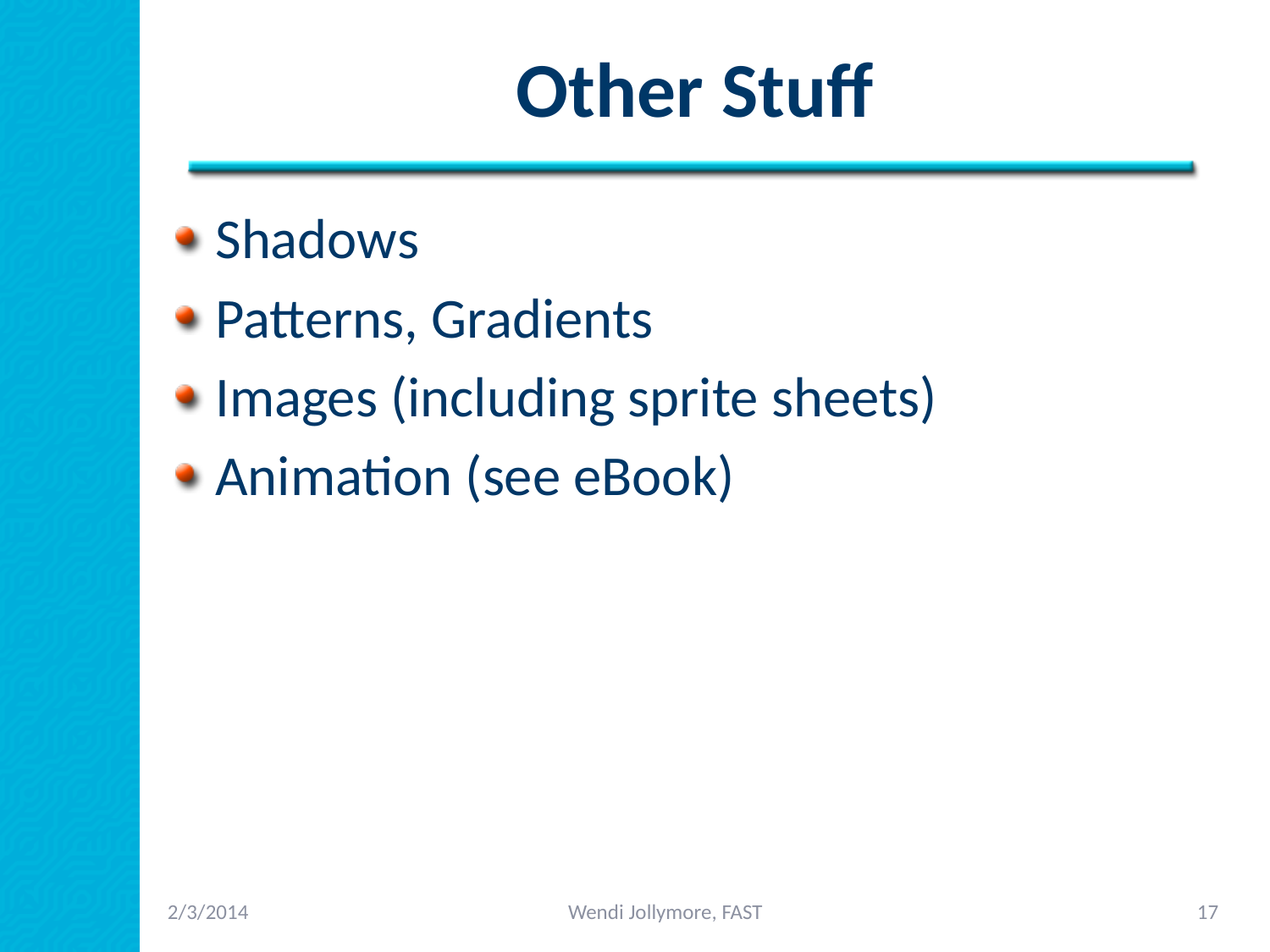

# Other Stuff
Shadows
Patterns, Gradients
Images (including sprite sheets)
Animation (see eBook)
2/3/2014
Wendi Jollymore, FAST
17